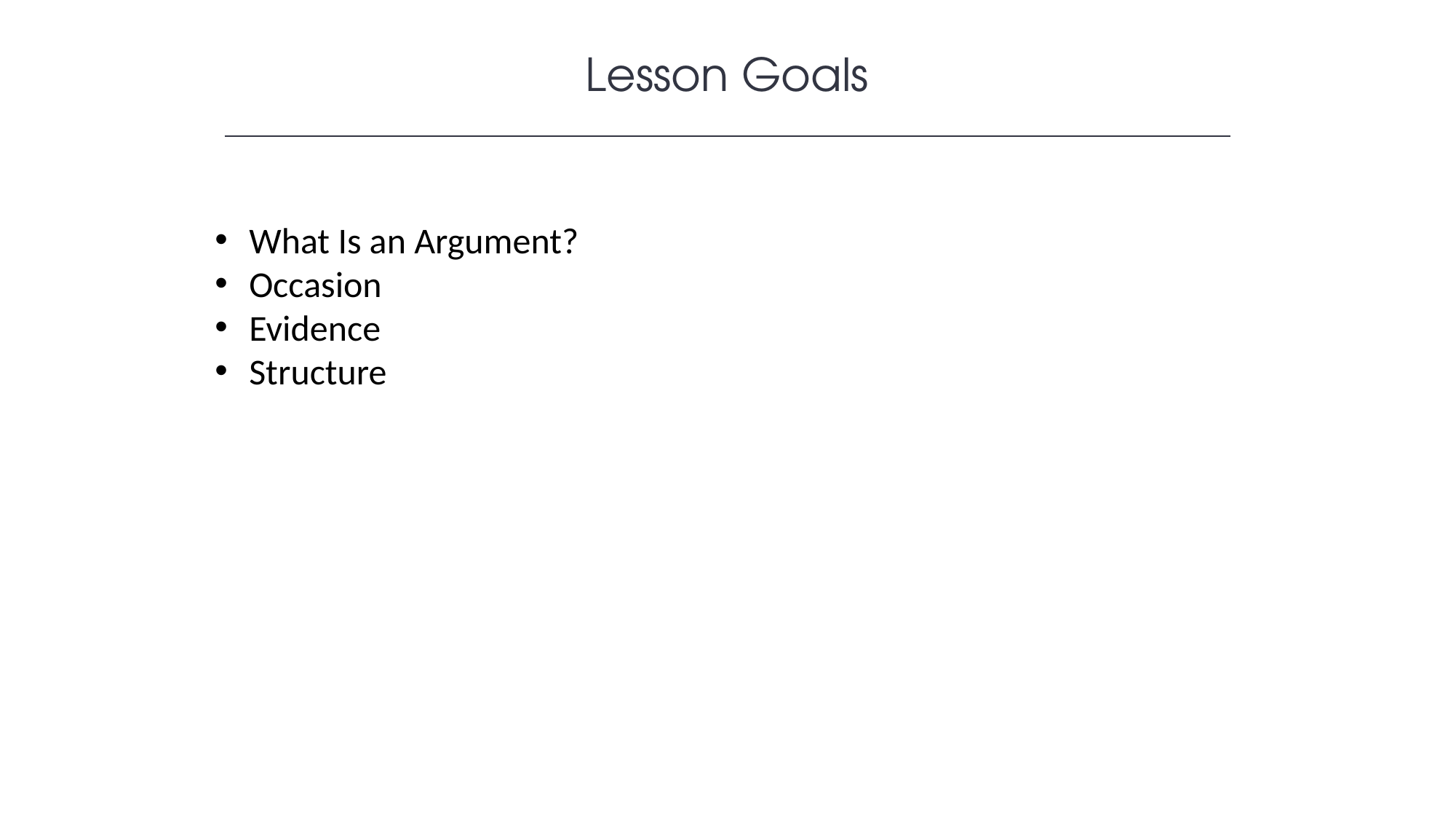

Lesson Goals
HAWKES LEARNING
What Is an Argument?
Occasion
Evidence
Structure